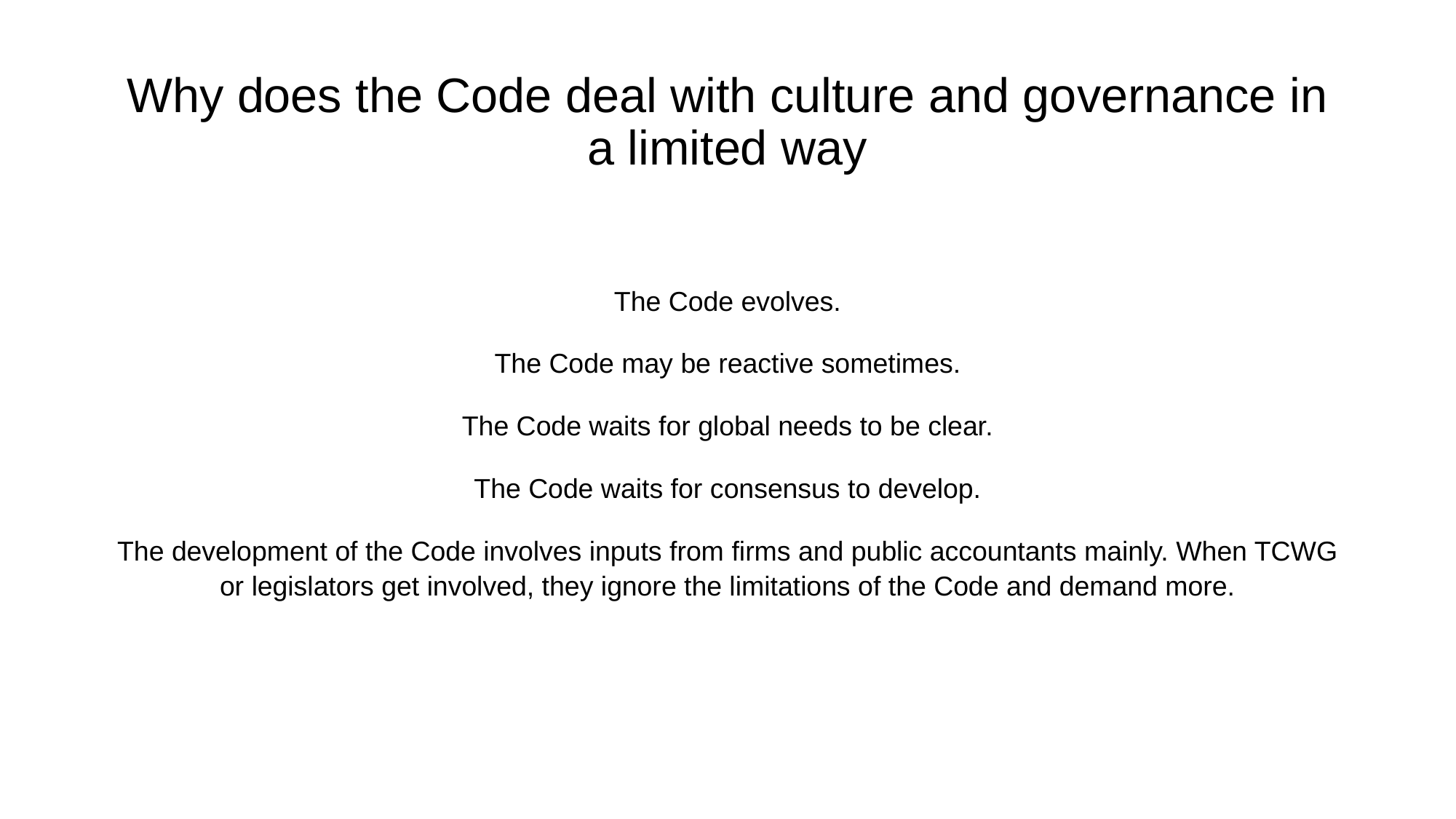

# Why does the Code deal with culture and governance in a limited way
The Code evolves.
The Code may be reactive sometimes.
The Code waits for global needs to be clear.
The Code waits for consensus to develop.
The development of the Code involves inputs from firms and public accountants mainly. When TCWG or legislators get involved, they ignore the limitations of the Code and demand more.